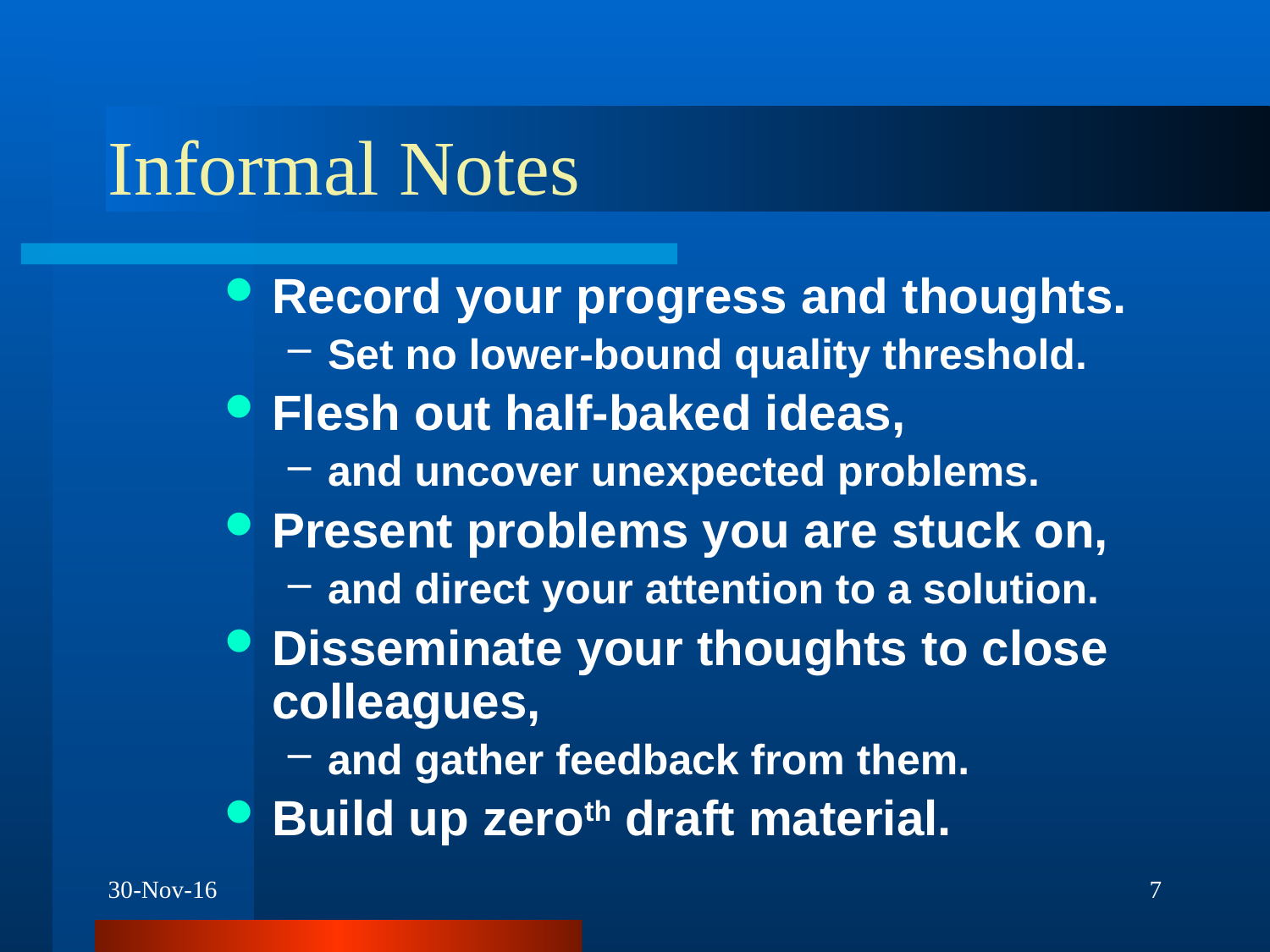

# Informal Notes
Record your progress and thoughts.
Set no lower-bound quality threshold.
Flesh out half-baked ideas,
and uncover unexpected problems.
Present problems you are stuck on,
and direct your attention to a solution.
Disseminate your thoughts to close colleagues,
and gather feedback from them.
Build up zeroth draft material.
30-Nov-16
7